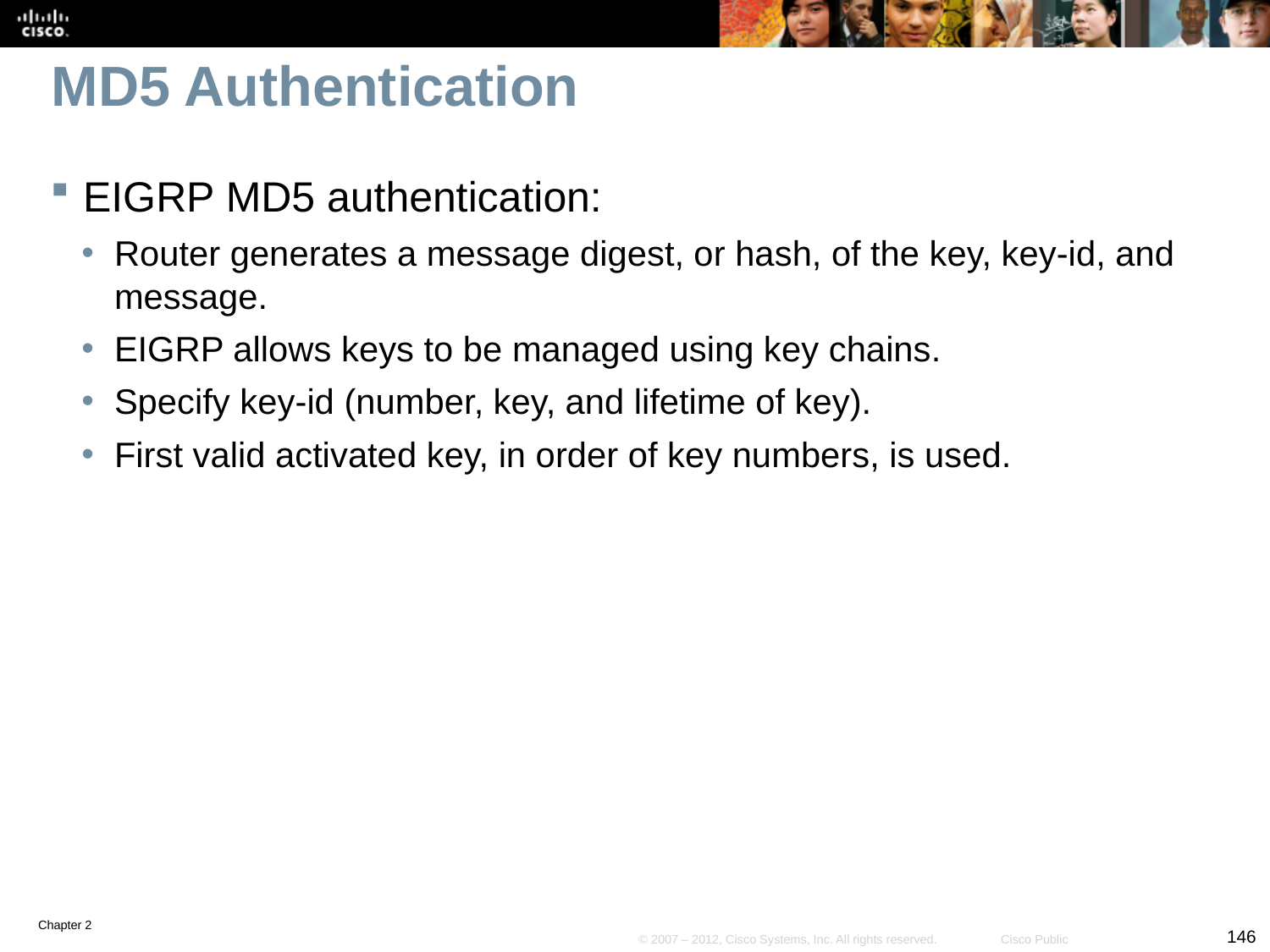

# MD5 Authentication
EIGRP MD5 authentication:
Router generates a message digest, or hash, of the key, key-id, and message.
EIGRP allows keys to be managed using key chains.
Specify key-id (number, key, and lifetime of key).
First valid activated key, in order of key numbers, is used.